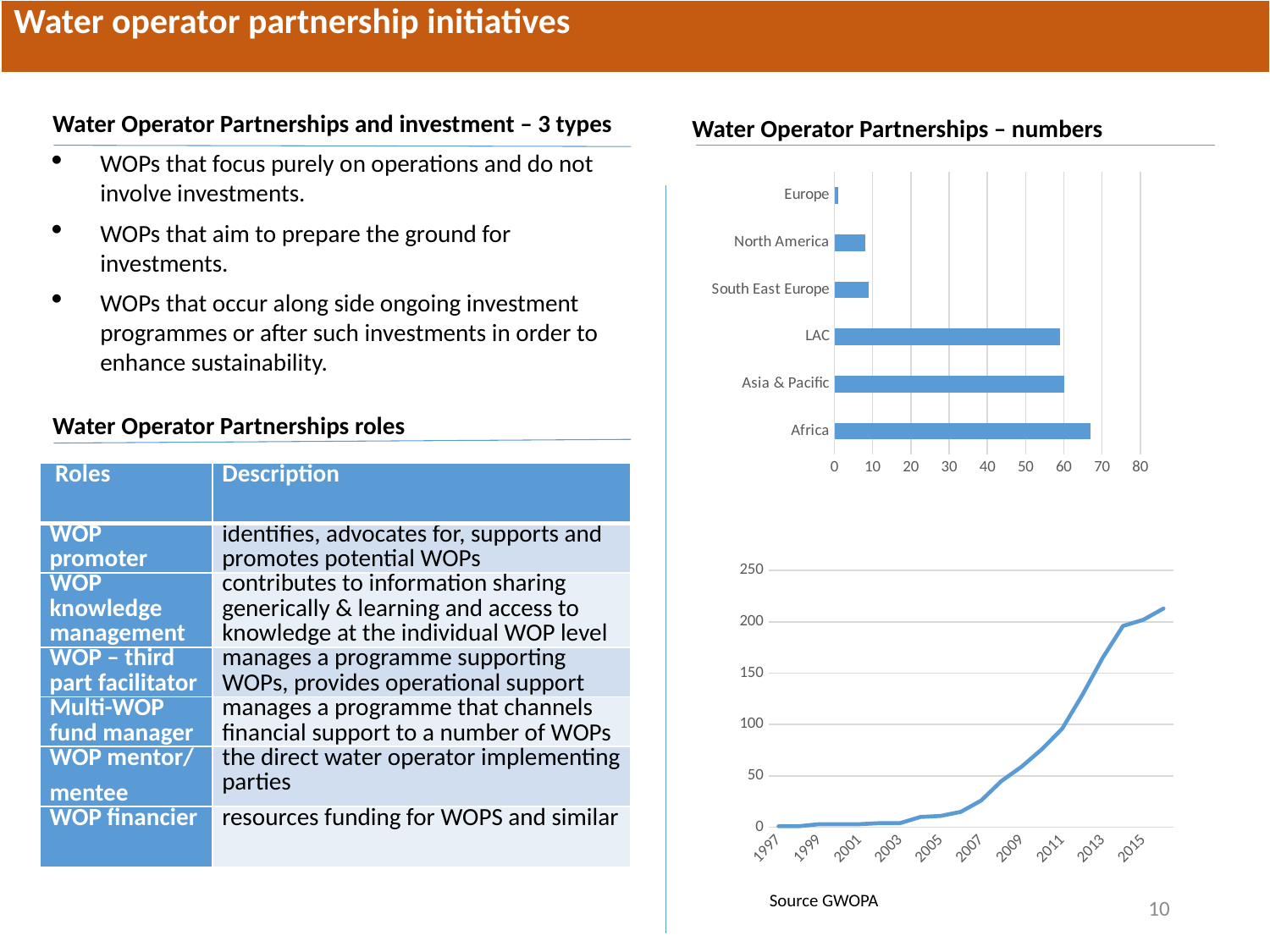

| Water operator partnership initiatives |
| --- |
Water Operator Partnerships and investment – 3 types
WOPs that focus purely on operations and do not involve investments.
WOPs that aim to prepare the ground for investments.
WOPs that occur along side ongoing investment programmes or after such investments in order to enhance sustainability.
Water Operator Partnerships – numbers

### Chart

| Category |  |
|---|---|
| Africa | 67.0 |
| Asia & Pacific | 60.0 |
| LAC | 59.0 |
| South East Europe | 9.0 |
| North America | 8.0 |
| Europe | 1.0 |
Water Operator Partnerships roles
| Roles | Description |
| --- | --- |
| WOP promoter | identifies, advocates for, supports and promotes potential WOPs |
| WOP knowledge management | contributes to information sharing generically & learning and access to knowledge at the individual WOP level |
| WOP – third part facilitator | manages a programme supporting WOPs, provides operational support |
| Multi-WOP fund manager | manages a programme that channels financial support to a number of WOPs |
| WOP mentor/ mentee | the direct water operator implementing parties |
| WOP financier | resources funding for WOPS and similar |

### Chart

| Category |  |
|---|---|
| 1997 | 1.0 |
| 1998 | 1.0 |
| 1999 | 3.0 |
| 2000 | 3.0 |
| 2001 | 3.0 |
| 2002 | 4.0 |
| 2003 | 4.0 |
| 2004 | 10.0 |
| 2005 | 11.0 |
| 2006 | 15.0 |
| 2007 | 26.0 |
| 2008 | 45.0 |
| 2009 | 59.0 |
| 2010 | 76.0 |
| 2011 | 96.0 |
| 2012 | 129.0 |
| 2013 | 165.0 |
| 2014 | 196.0 |
| 2015 | 202.0 |
| 2016 | 213.0 |
Source GWOPA
10